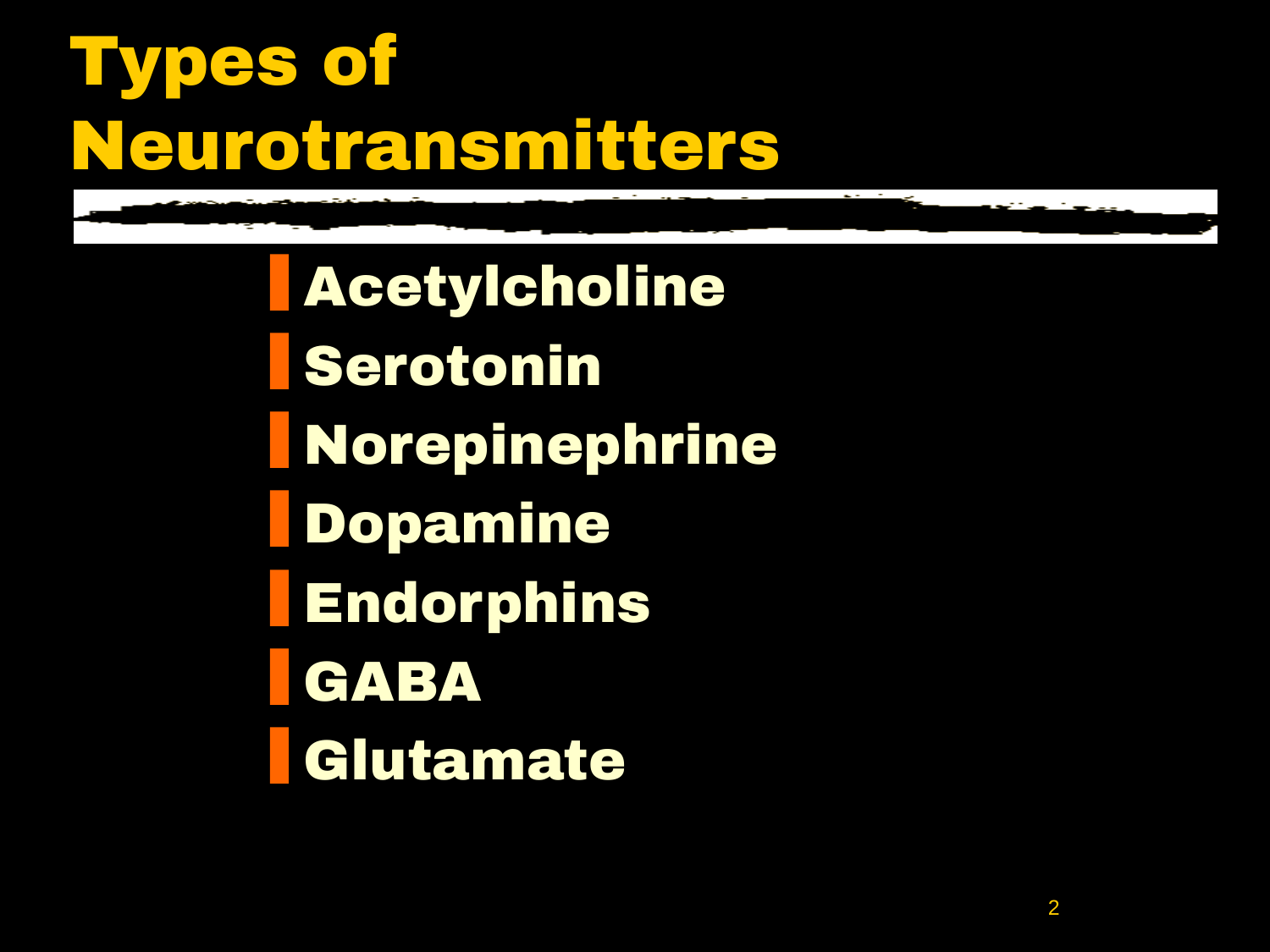

# Types of Neurotransmitters
Acetylcholine
Serotonin
Norepinephrine
Dopamine
Endorphins
GABA
Glutamate